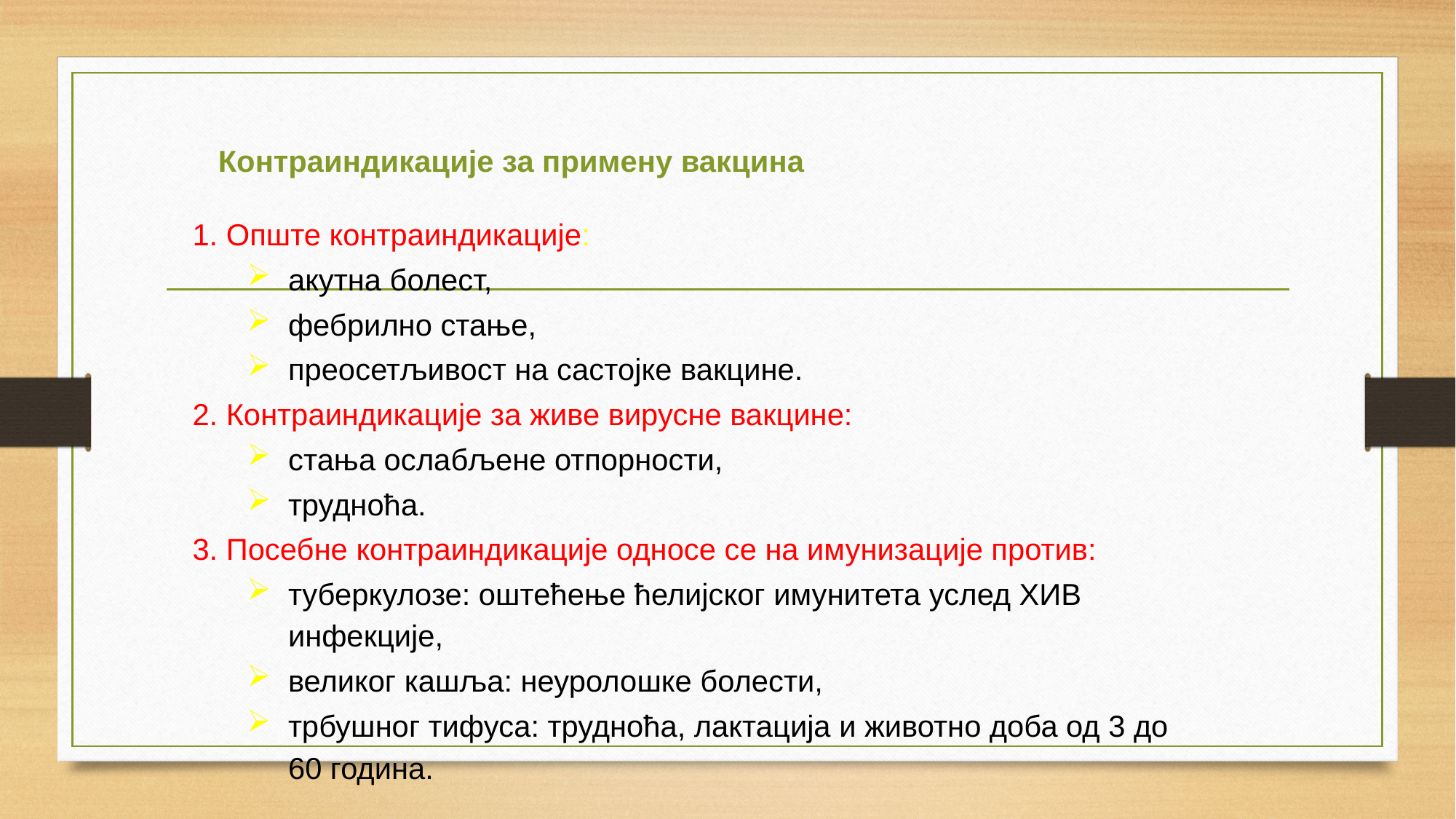

Контраиндикације за примену вакцина
1. Опште контраиндикације:
акутна болест,
фебрилно стање,
преосетљивост на састојке вакцине.
2. Контраиндикације за живе вирусне вакцине:
стања ослабљене отпорности,
трудноћа.
3. Посебне контраиндикације односе се на имунизације против:
туберкулозе: оштећење ћелијског имунитета услед ХИВ инфекције,
великог кашља: неуролошке болести,
трбушног тифуса: трудноћа, лактација и животно доба од 3 до 60 година.